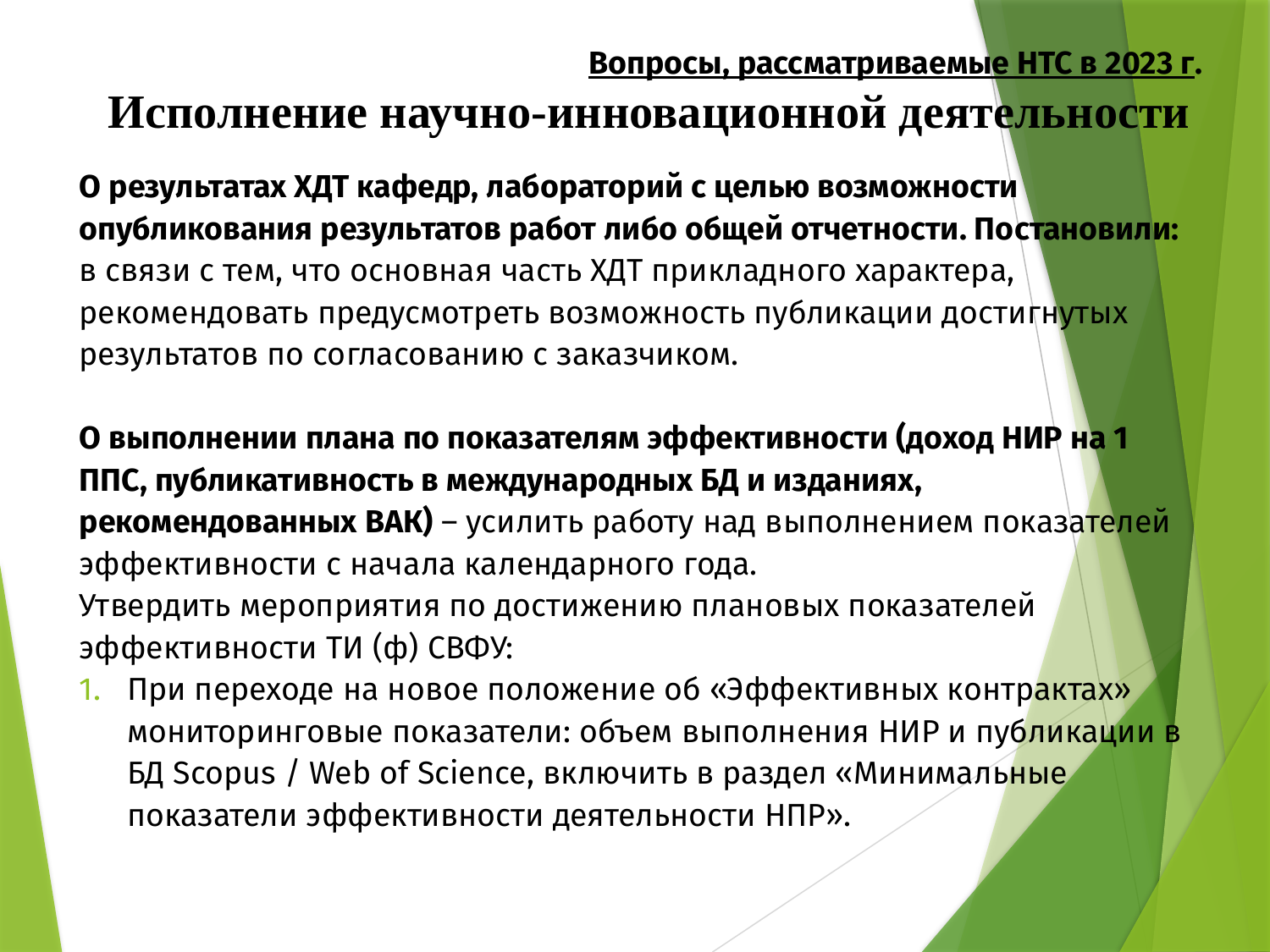

Вопросы, рассматриваемые НТС в 2023 г.
Исполнение научно-инновационной деятельности
О результатах ХДТ кафедр, лабораторий с целью возможности опубликования результатов работ либо общей отчетности. Постановили: в связи с тем, что основная часть ХДТ прикладного характера, рекомендовать предусмотреть возможность публикации достигнутых результатов по согласованию с заказчиком.

О выполнении плана по показателям эффективности (доход НИР на 1 ППС, публикативность в международных БД и изданиях, рекомендованных ВАК) – усилить работу над выполнением показателей эффективности с начала календарного года.
Утвердить мероприятия по достижению плановых показателей эффективности ТИ (ф) СВФУ:
При переходе на новое положение об «Эффективных контрактах» мониторинговые показатели: объем выполнения НИР и публикации в БД Scopus / Web of Science, включить в раздел «Минимальные показатели эффективности деятельности НПР».